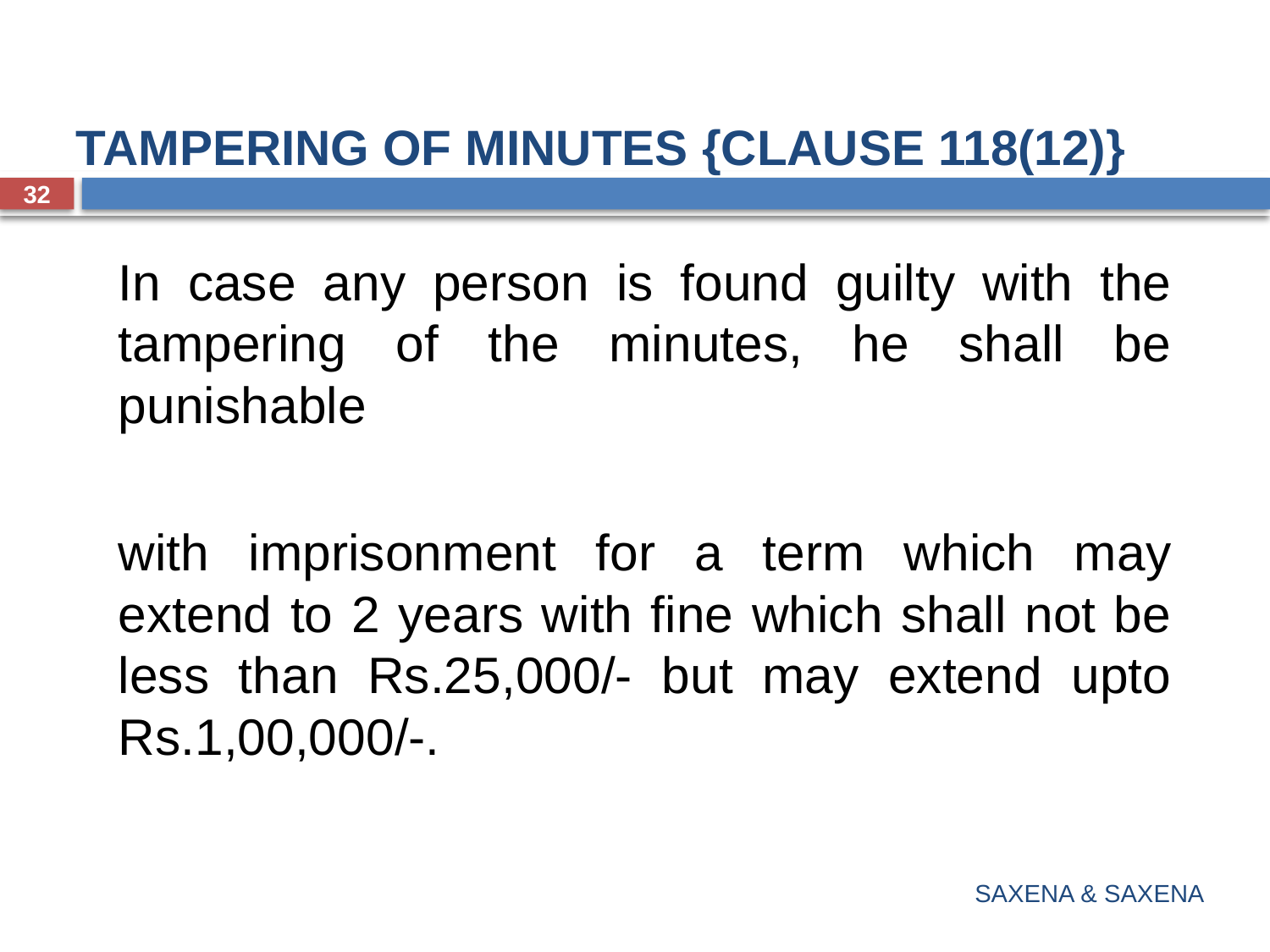

# TAMPERING OF MINUTES {CLAUSE 118(12)}
32
In case any person is found guilty with the tampering of the minutes, he shall be punishable

with imprisonment for a term which may extend to 2 years with fine which shall not be less than Rs.25,000/- but may extend upto Rs.1,00,000/-.
SAXENA & SAXENA